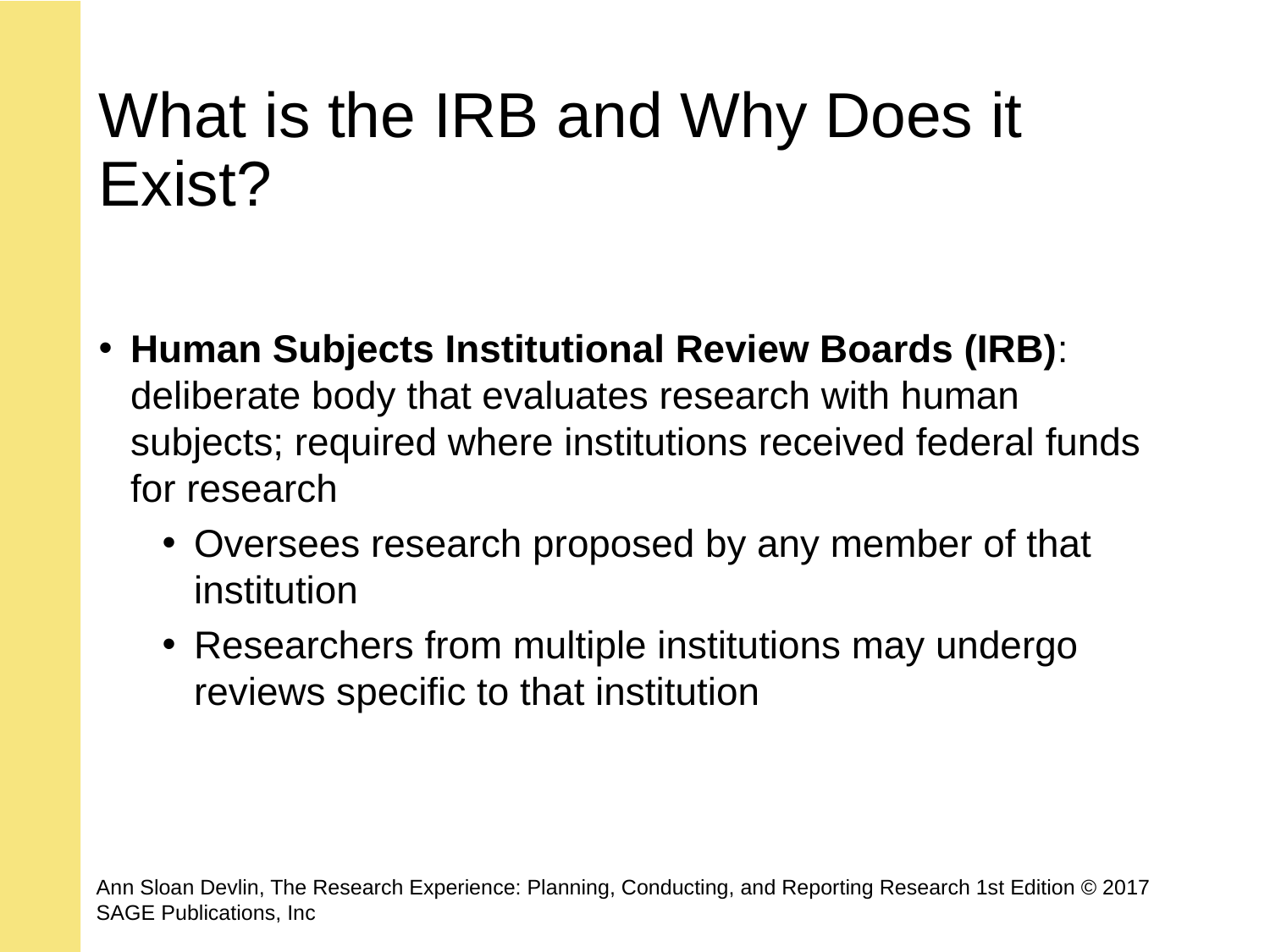

# What is the IRB and Why Does it Exist?
Human Subjects Institutional Review Boards (IRB): deliberate body that evaluates research with human subjects; required where institutions received federal funds for research
Oversees research proposed by any member of that institution
Researchers from multiple institutions may undergo reviews specific to that institution